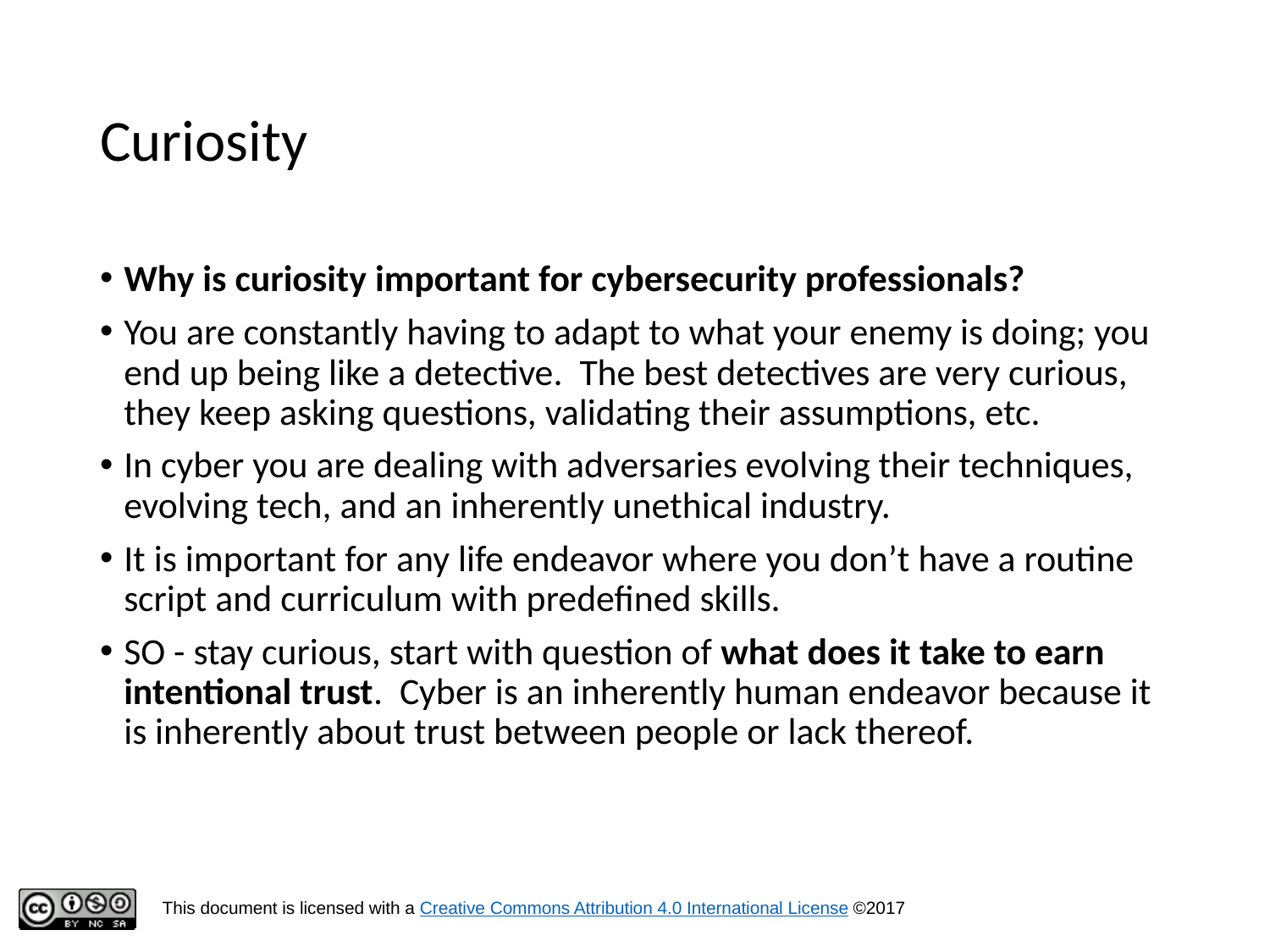

# Curiosity
Why is curiosity important for cybersecurity professionals?
You are constantly having to adapt to what your enemy is doing; you end up being like a detective.  The best detectives are very curious, they keep asking questions, validating their assumptions, etc.
In cyber you are dealing with adversaries evolving their techniques, evolving tech, and an inherently unethical industry.
It is important for any life endeavor where you don’t have a routine script and curriculum with predefined skills.
SO - stay curious, start with question of what does it take to earn intentional trust.  Cyber is an inherently human endeavor because it is inherently about trust between people or lack thereof.